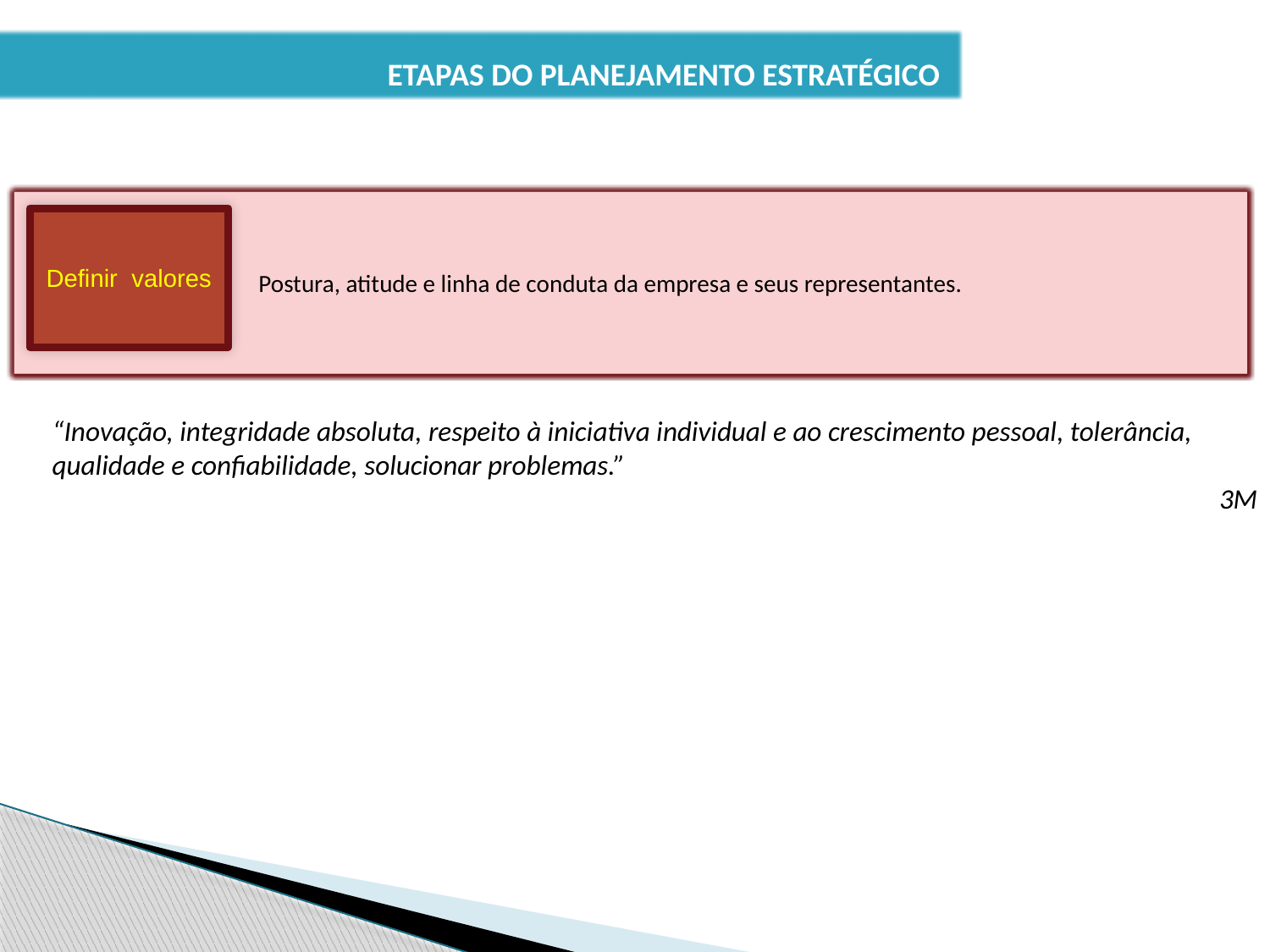

ETAPAS DO PLANEJAMENTO ESTRATÉGICO
Postura, atitude e linha de conduta da empresa e seus representantes.
Definir  valores
“Inovação, integridade absoluta, respeito à iniciativa individual e ao crescimento pessoal, tolerância, qualidade e confiabilidade, solucionar problemas.”
3M